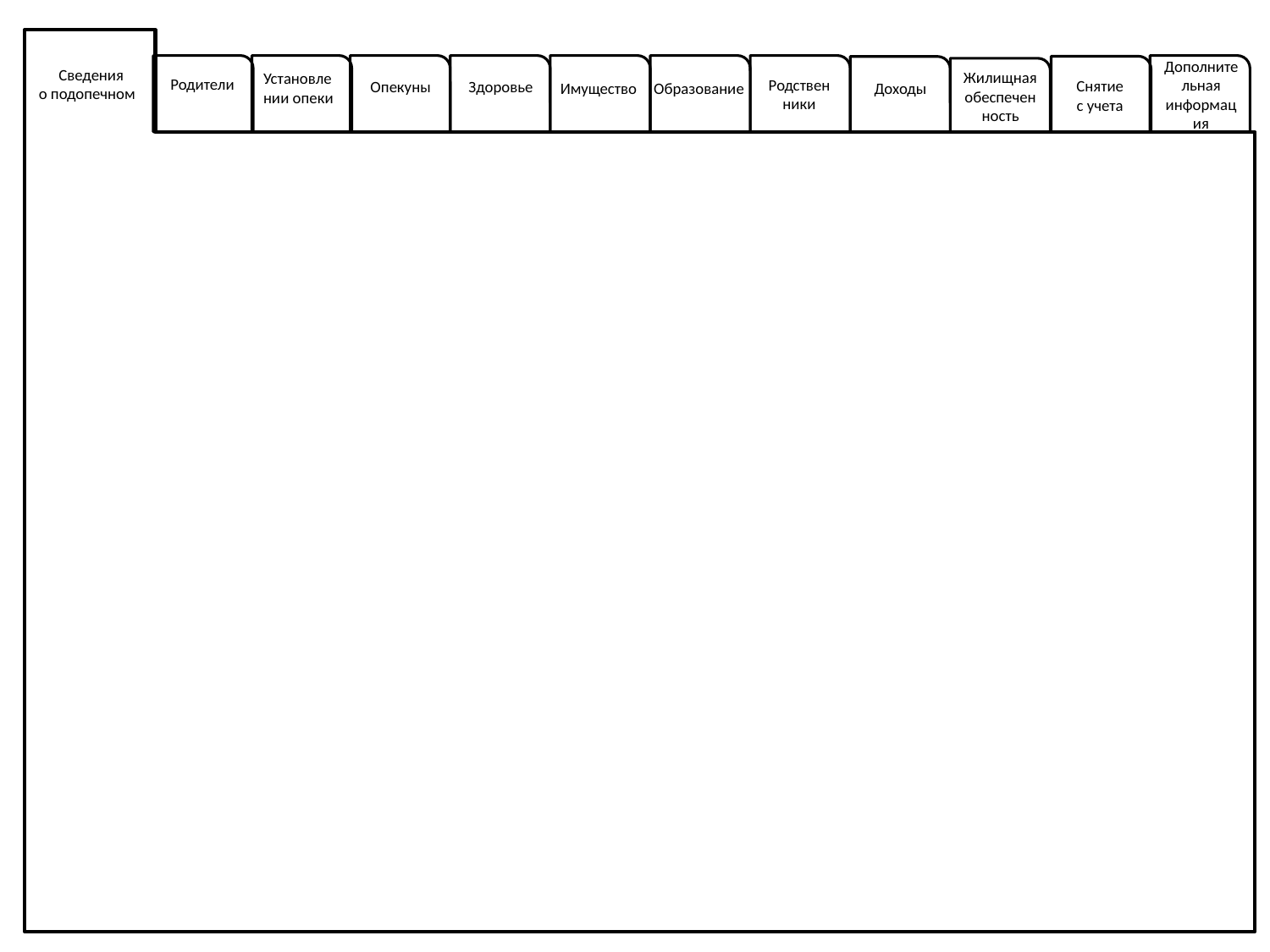

Дополнительная информация

Сведения
о подопечном
Жилищная обеспеченность
Установлении опеки
Родители
Родствен
ники
Снятие
с учета
Здоровье
Опекуны
Имущество
Образование
Доходы